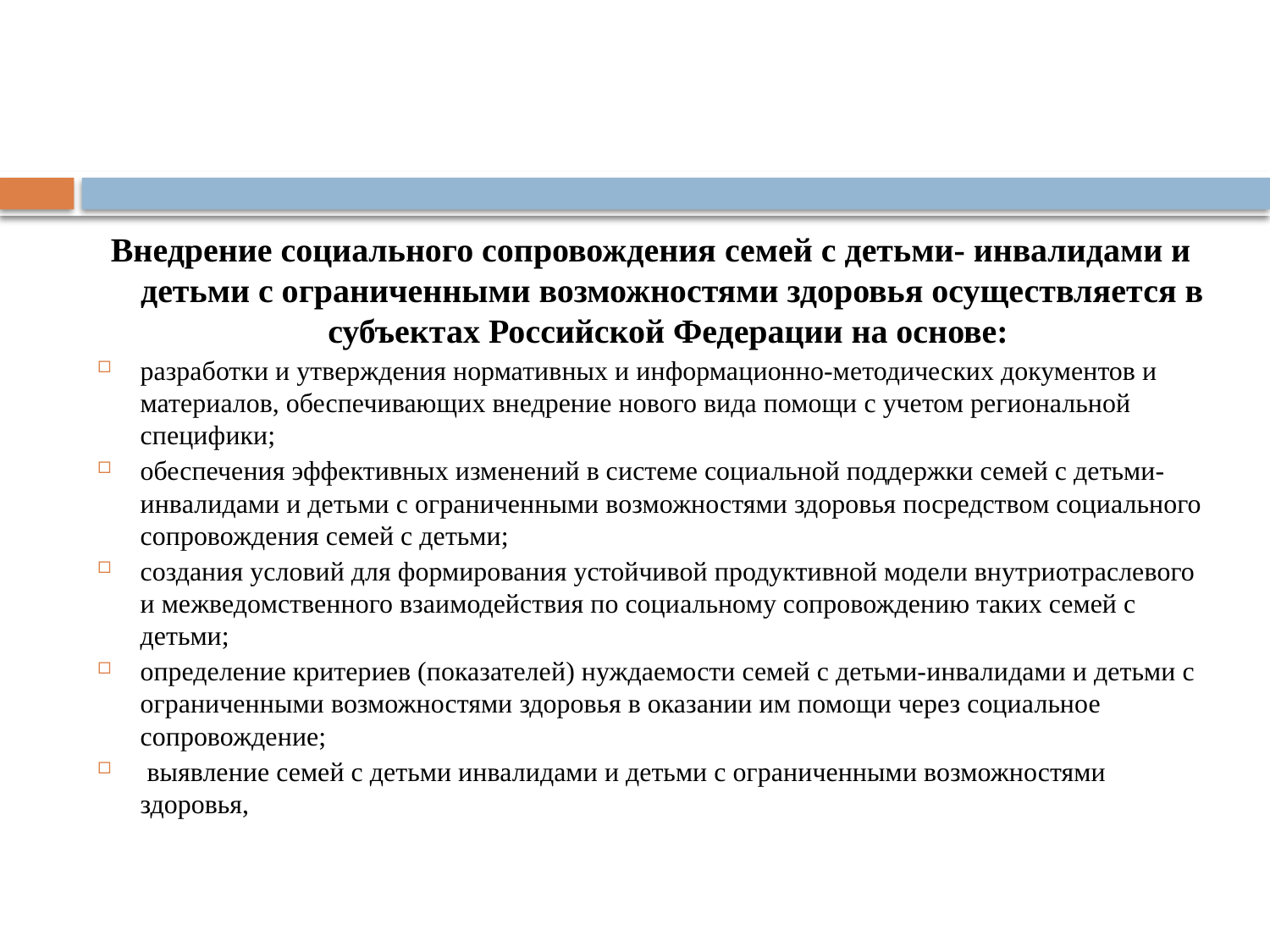

#
Внедрение социального сопровождения семей с детьми- инвалидами и детьми с ограниченными возможностями здоровья осуществляется в субъектах Российской Федерации на основе:
разработки и утверждения нормативных и информационно-методических документов и материалов, обеспечивающих внедрение нового вида помощи с учетом региональной специфики;
обеспечения эффективных изменений в системе социальной поддержки семей с детьми-инвалидами и детьми с ограниченными возможностями здоровья посредством социального сопровождения семей с детьми;
создания условий для формирования устойчивой продуктивной модели внутриотраслевого и межведомственного взаимодействия по социальному сопровождению таких семей с детьми;
определение критериев (показателей) нуждаемости семей с детьми-инвалидами и детьми с ограниченными возможностями здоровья в оказании им помощи через социальное сопровождение;
 выявление семей с детьми инвалидами и детьми с ограниченными возможностями здоровья,